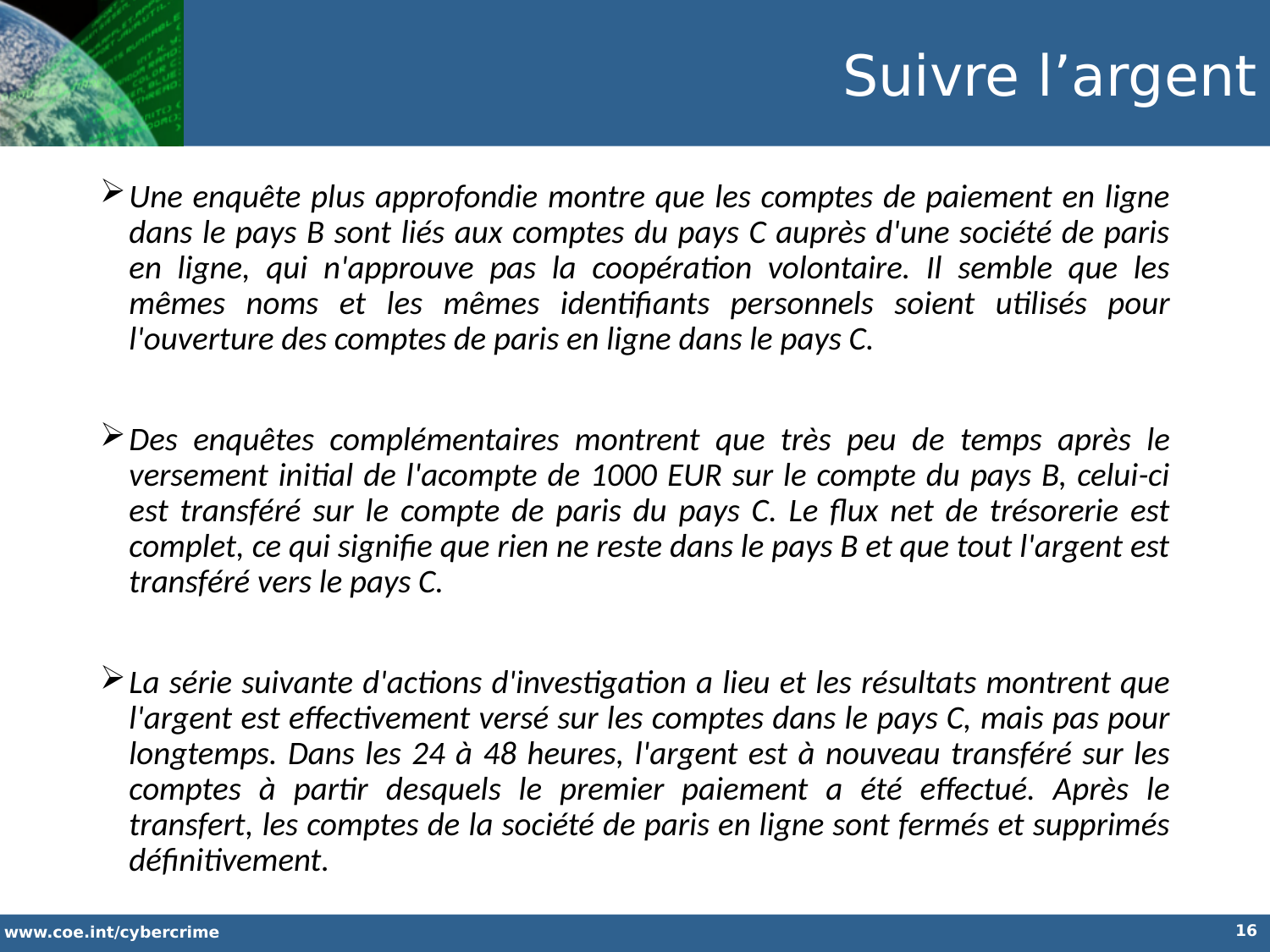

Suivre l’argent
Une enquête plus approfondie montre que les comptes de paiement en ligne dans le pays B sont liés aux comptes du pays C auprès d'une société de paris en ligne, qui n'approuve pas la coopération volontaire. Il semble que les mêmes noms et les mêmes identifiants personnels soient utilisés pour l'ouverture des comptes de paris en ligne dans le pays C.

Des enquêtes complémentaires montrent que très peu de temps après le versement initial de l'acompte de 1000 EUR sur le compte du pays B, celui-ci est transféré sur le compte de paris du pays C. Le flux net de trésorerie est complet, ce qui signifie que rien ne reste dans le pays B et que tout l'argent est transféré vers le pays C.

La série suivante d'actions d'investigation a lieu et les résultats montrent que l'argent est effectivement versé sur les comptes dans le pays C, mais pas pour longtemps. Dans les 24 à 48 heures, l'argent est à nouveau transféré sur les comptes à partir desquels le premier paiement a été effectué. Après le transfert, les comptes de la société de paris en ligne sont fermés et supprimés définitivement.
16